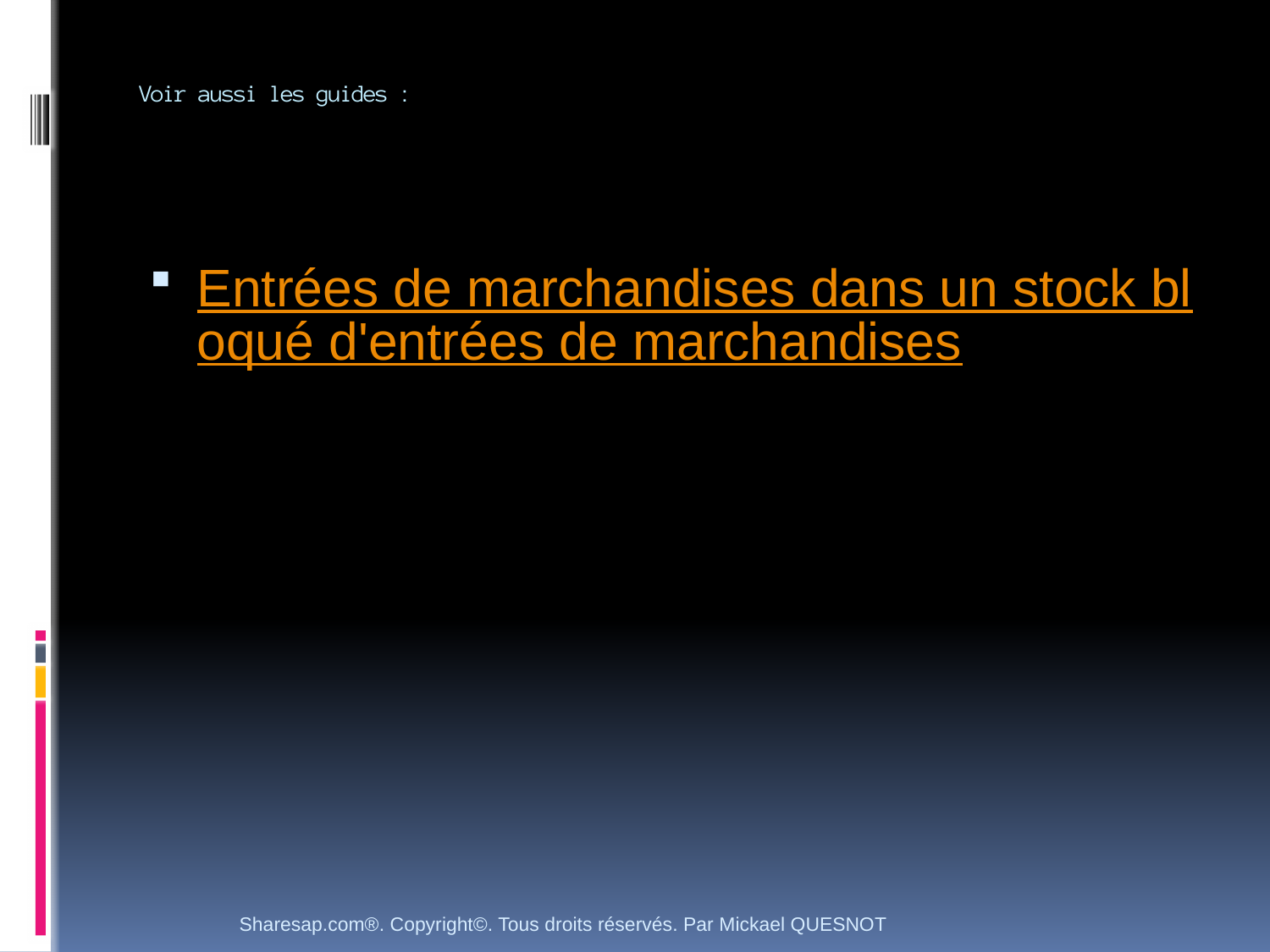

# Voir aussi les guides :
Entrées de marchandises dans un stock bloqué d'entrées de marchandises
Sharesap.com®. Copyright©. Tous droits réservés. Par Mickael QUESNOT